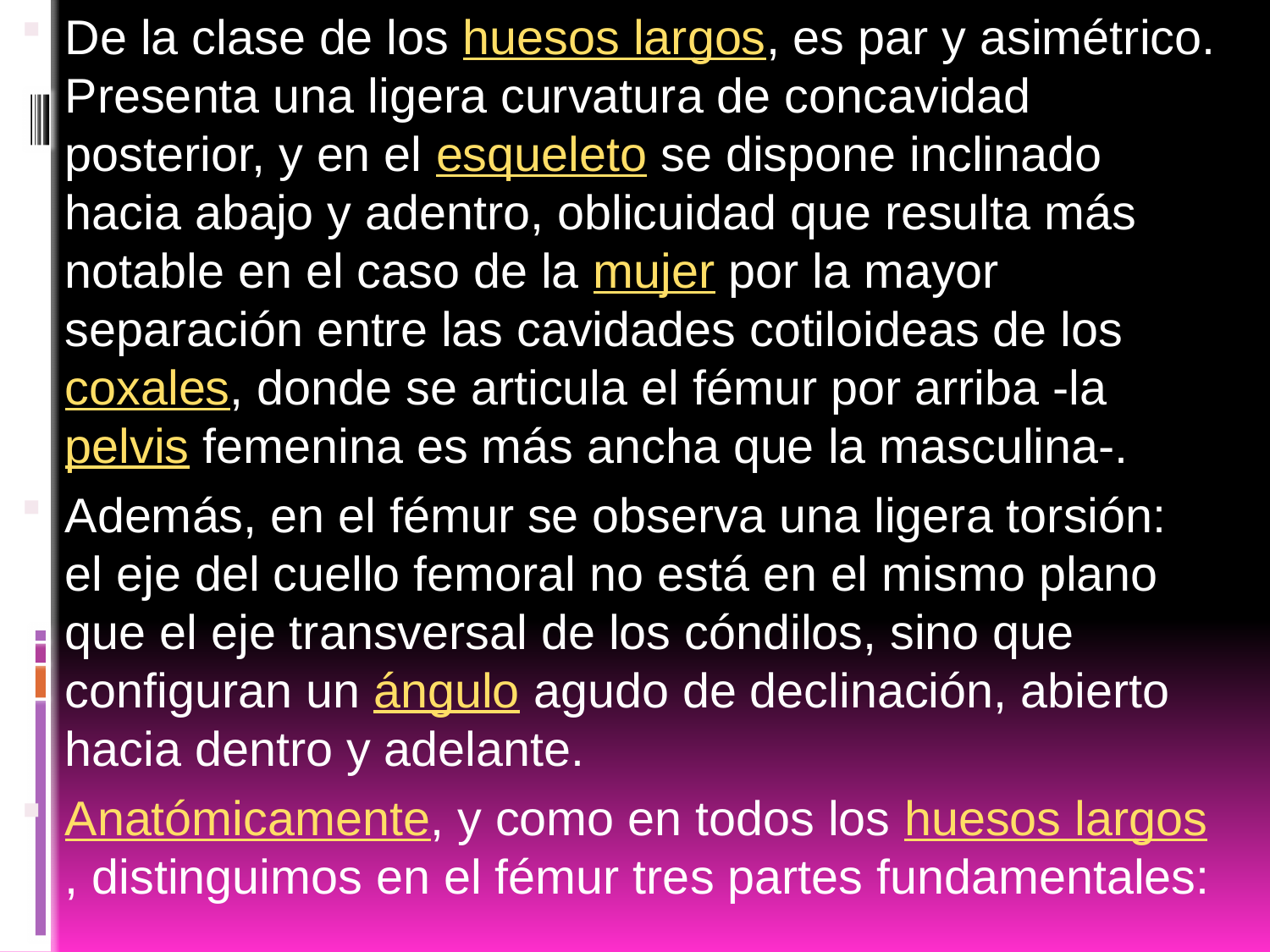

De la clase de los huesos largos, es par y asimétrico. Presenta una ligera curvatura de concavidad posterior, y en el esqueleto se dispone inclinado hacia abajo y adentro, oblicuidad que resulta más notable en el caso de la mujer por la mayor separación entre las cavidades cotiloideas de los coxales, donde se articula el fémur por arriba -la pelvis femenina es más ancha que la masculina-.
Además, en el fémur se observa una ligera torsión: el eje del cuello femoral no está en el mismo plano que el eje transversal de los cóndilos, sino que configuran un ángulo agudo de declinación, abierto hacia dentro y adelante.
Anatómicamente, y como en todos los huesos largos, distinguimos en el fémur tres partes fundamentales: